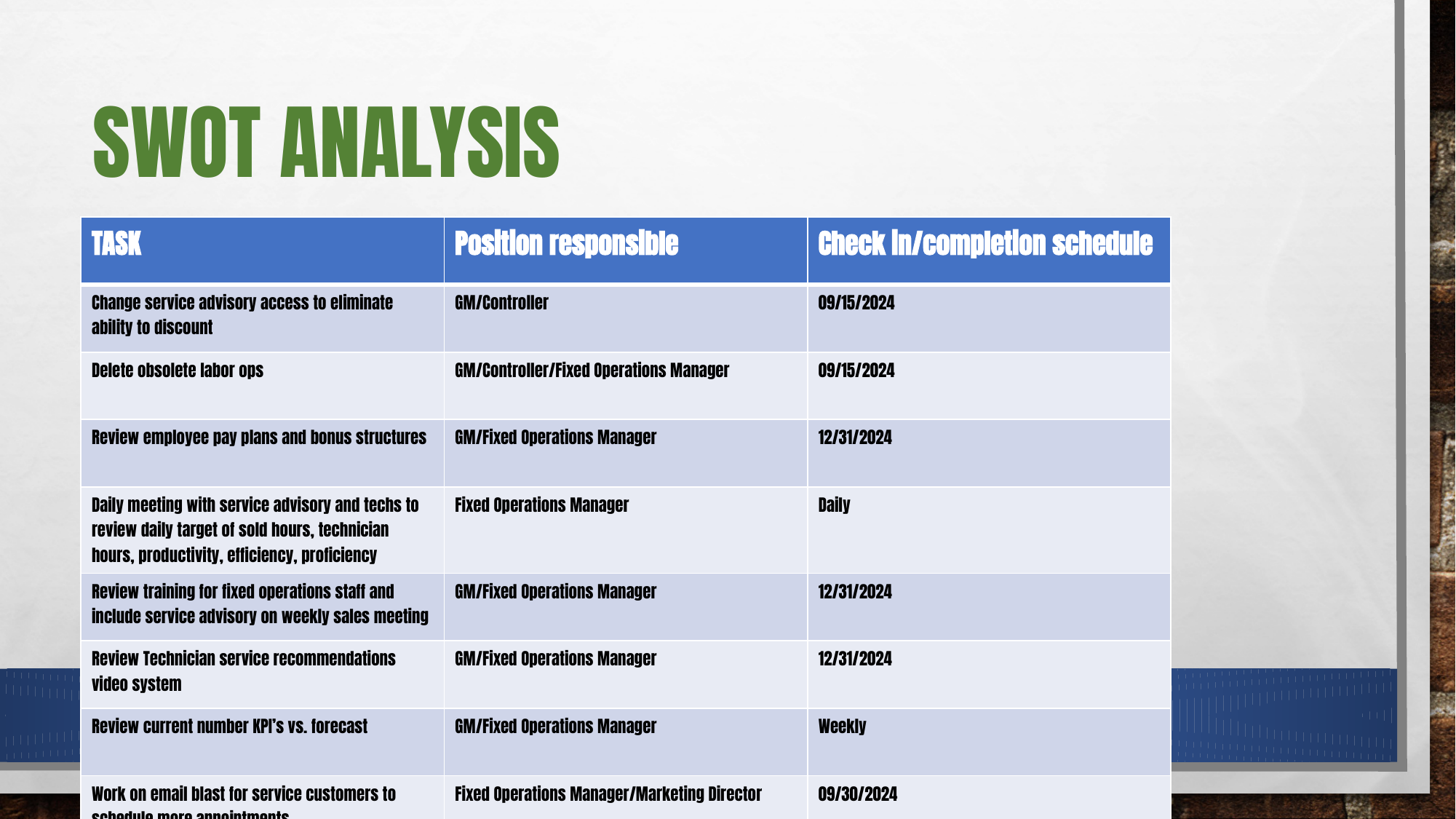

# SWOT Analysis
Action Plan

| TASK | Position responsible | Check in/completion schedule |
| --- | --- | --- |
| Change service advisory access to eliminate ability to discount | GM/Controller | 09/15/2024 |
| Delete obsolete labor ops | GM/Controller/Fixed Operations Manager | 09/15/2024 |
| Review employee pay plans and bonus structures | GM/Fixed Operations Manager | 12/31/2024 |
| Daily meeting with service advisory and techs to review daily target of sold hours, technician hours, productivity, efficiency, proficiency | Fixed Operations Manager | Daily |
| Review training for fixed operations staff and include service advisory on weekly sales meeting | GM/Fixed Operations Manager | 12/31/2024 |
| Review Technician service recommendations video system | GM/Fixed Operations Manager | 12/31/2024 |
| Review current number KPI’s vs. forecast | GM/Fixed Operations Manager | Weekly |
| Work on email blast for service customers to schedule more appointments | Fixed Operations Manager/Marketing Director | 09/30/2024 |